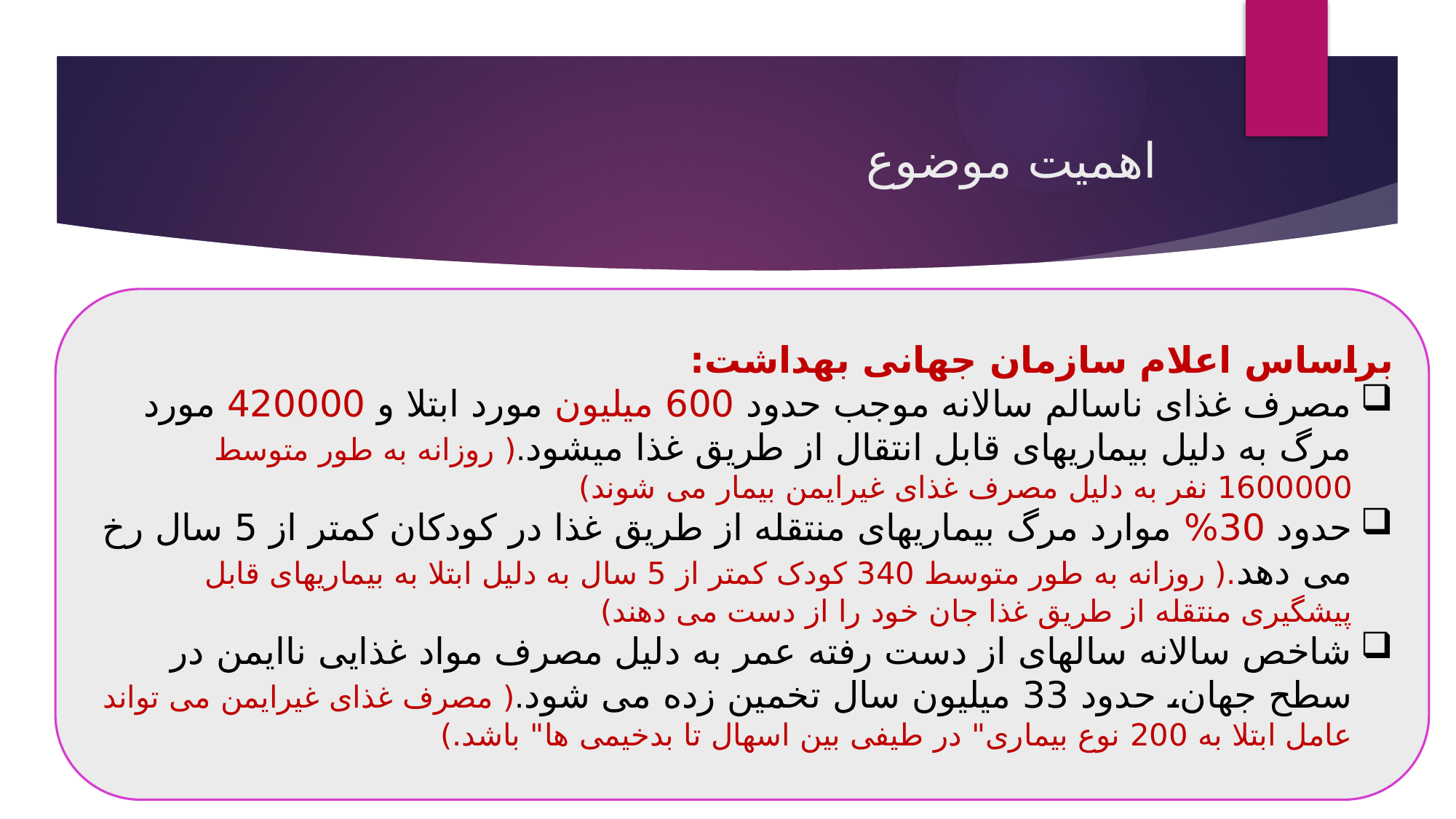

# اهمیت موضوع
براساس اعلام سازمان جهانی بهداشت:
مصرف غذای ناسالم سالانه موجب حدود 600 میلیون مورد ابتلا و 420000 مورد مرگ به دلیل بیماریهای قابل انتقال از طریق غذا میشود.( روزانه به طور متوسط 1600000 نفر به دلیل مصرف غذای غیرایمن بیمار می شوند)
حدود 30% موارد مرگ بیماریهای منتقله از طریق غذا در کودکان کمتر از 5 سال رخ می دهد.( روزانه به طور متوسط 340 کودک کمتر از 5 سال به دلیل ابتلا به بیماریهای قابل پیشگیری منتقله از طریق غذا جان خود را از دست می دهند)
شاخص سالانه سالهای از دست رفته عمر به دلیل مصرف مواد غذایی ناایمن در سطح جهان، حدود 33 میلیون سال تخمین زده می شود.( مصرف غذای غیرایمن می تواند عامل ابتلا به 200 نوع بیماری" در طیفی بین اسهال تا بدخیمی ها" باشد.)